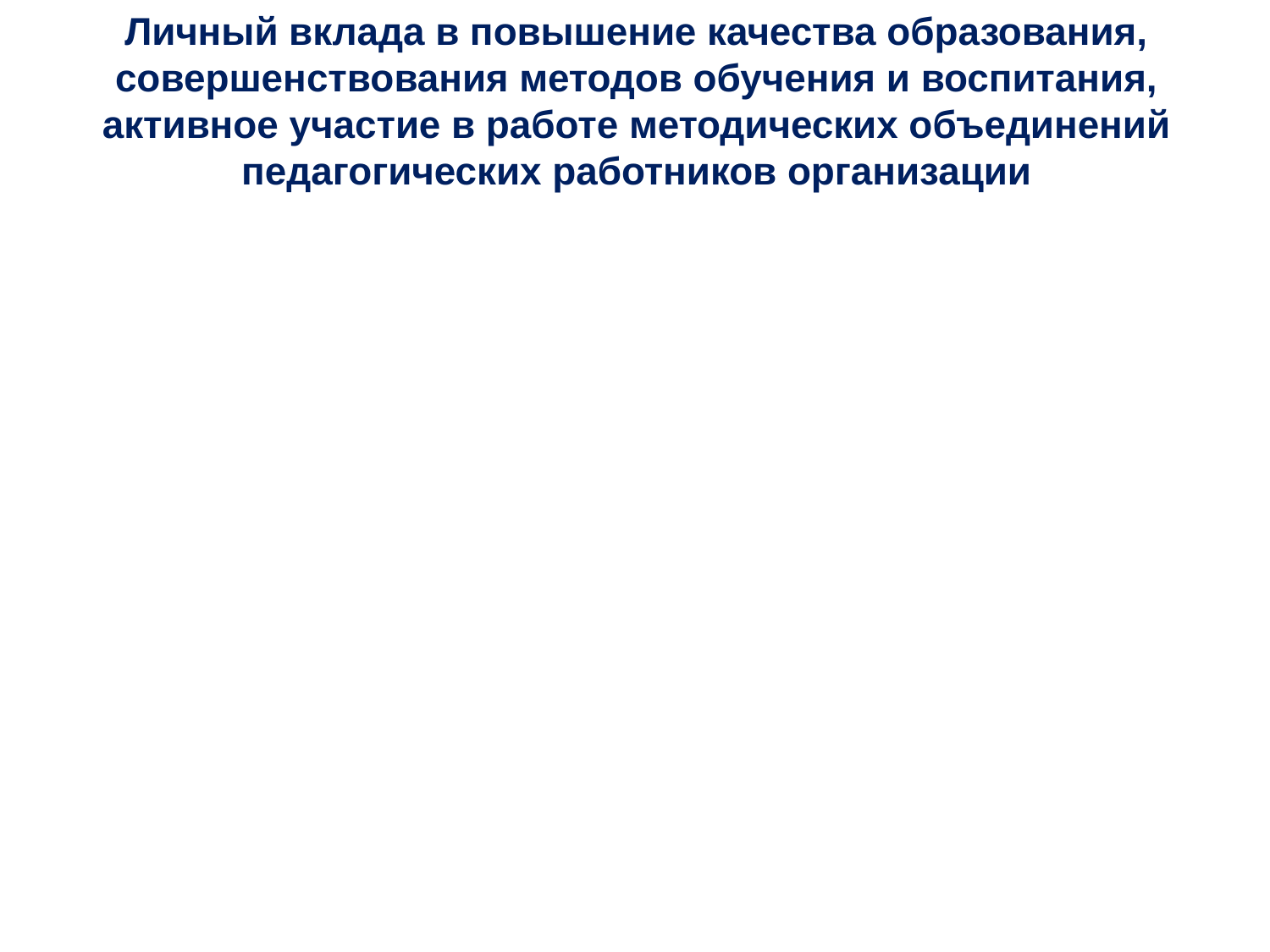

# Личный вклада в повышение качества образования, совершенствования методов обучения и воспитания, активное участие в работе методических объединений педагогических работников организации